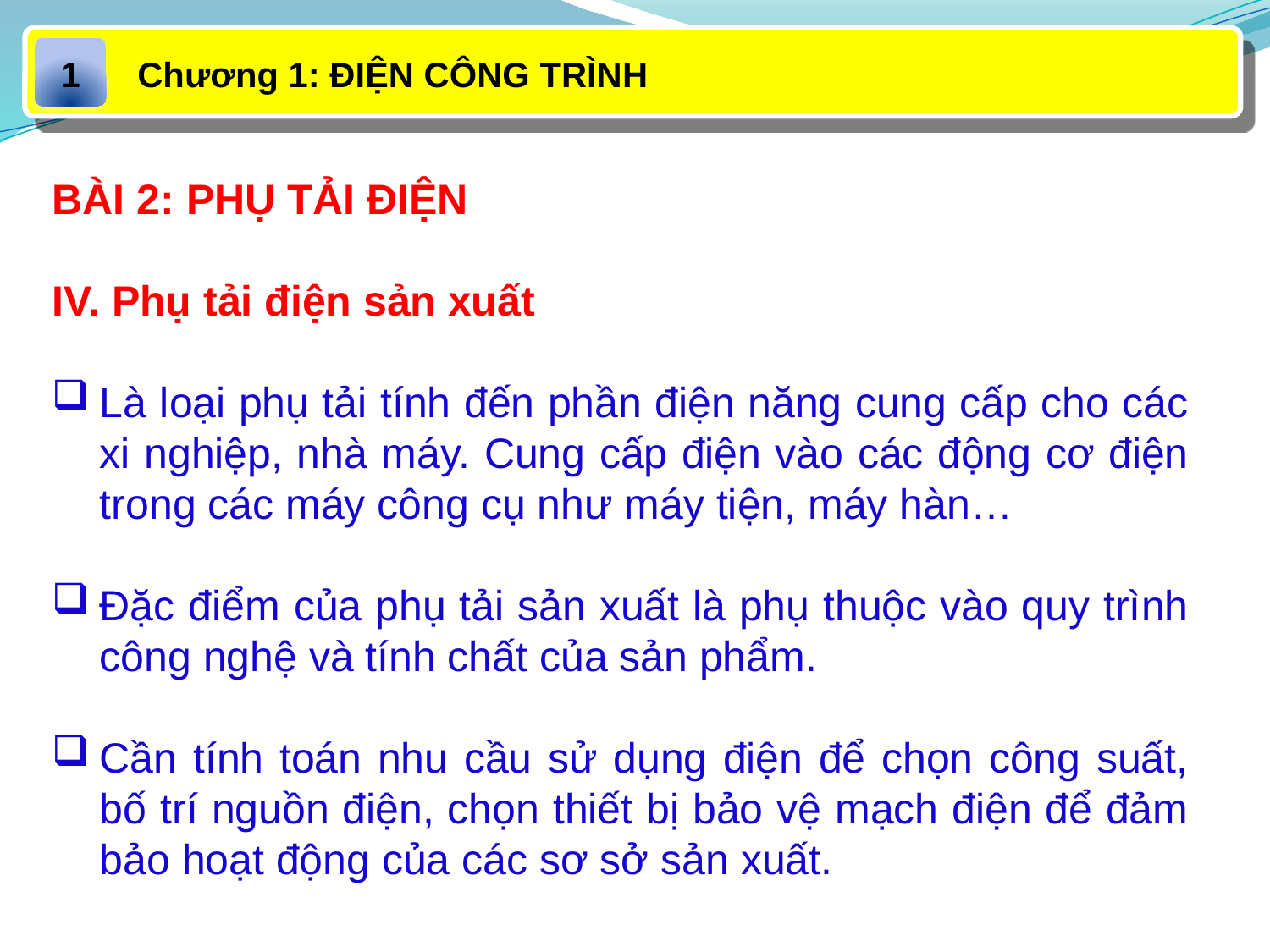

Chương 1: ĐIỆN CÔNG TRÌNH
1

BÀI 2: PHỤ TẢI ĐIỆN

IV. Phụ tải điện sản xuất

Là loại phụ tải tính đến phần điện năng cung cấp cho các xi nghiệp, nhà máy. Cung cấp điện vào các động cơ điện trong các máy công cụ như máy tiện, máy hàn…

Đặc điểm của phụ tải sản xuất là phụ thuộc vào quy trình công nghệ và tính chất của sản phẩm.

Cần tính toán nhu cầu sử dụng điện để chọn công suất, bố trí nguồn điện, chọn thiết bị bảo vệ mạch điện để đảm bảo hoạt động của các sơ sở sản xuất.